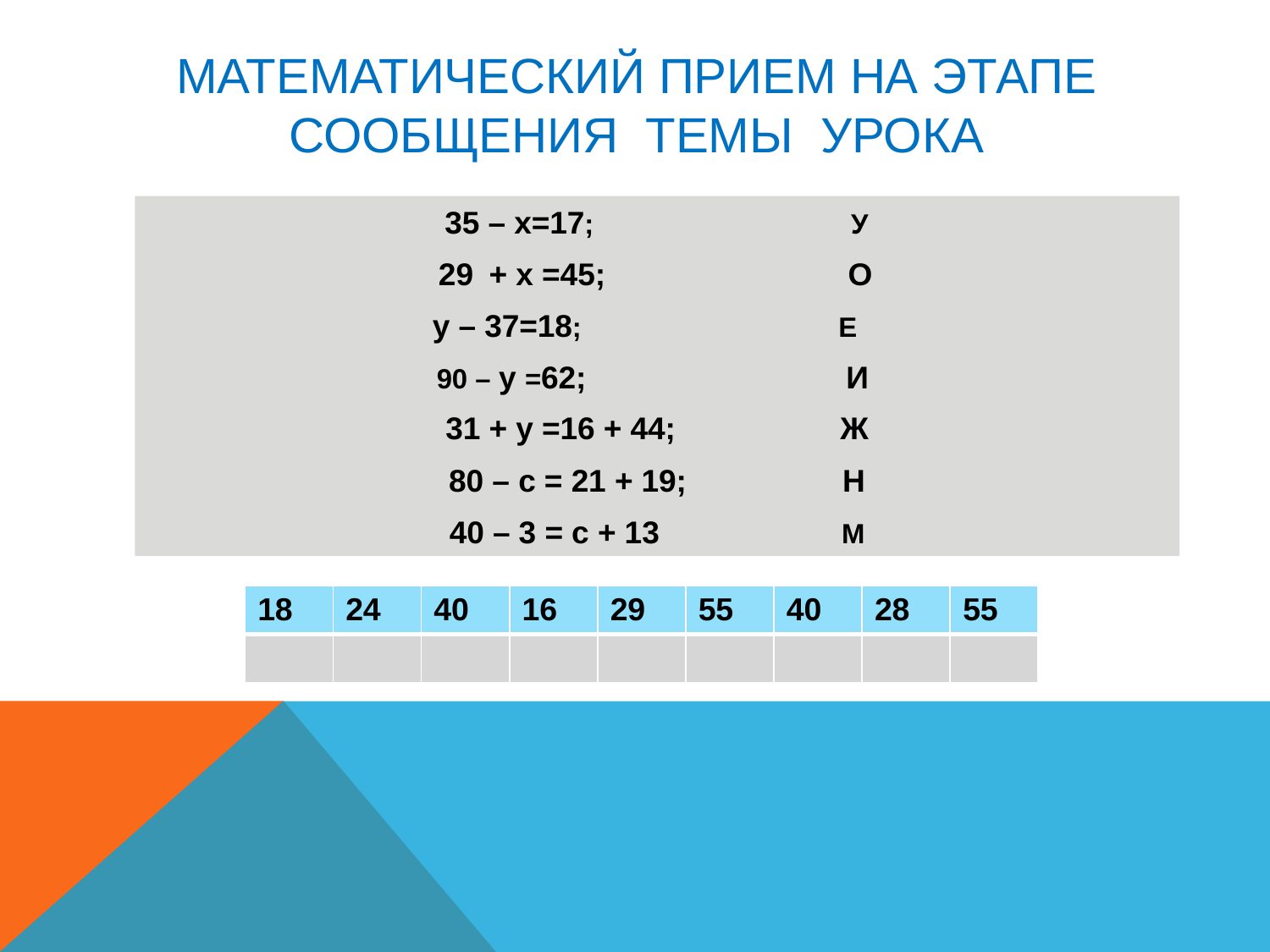

# Математический прием на этапе сообщения  Темы  урока
35 – х=17;                                 У
+ х =45;                            О
у – 37=18;                                 Е
90 – у =62;                              И
31 + у =16 + 44;                   Ж
80 – с = 21 + 19;                  Н
40 – 3 = с + 13                     М

| 18 | 24 | 40 | 16 | 29 | 55 | 40 | 28 | 55 |
| --- | --- | --- | --- | --- | --- | --- | --- | --- |
|  |  |  |  |  |  |  |  |  |